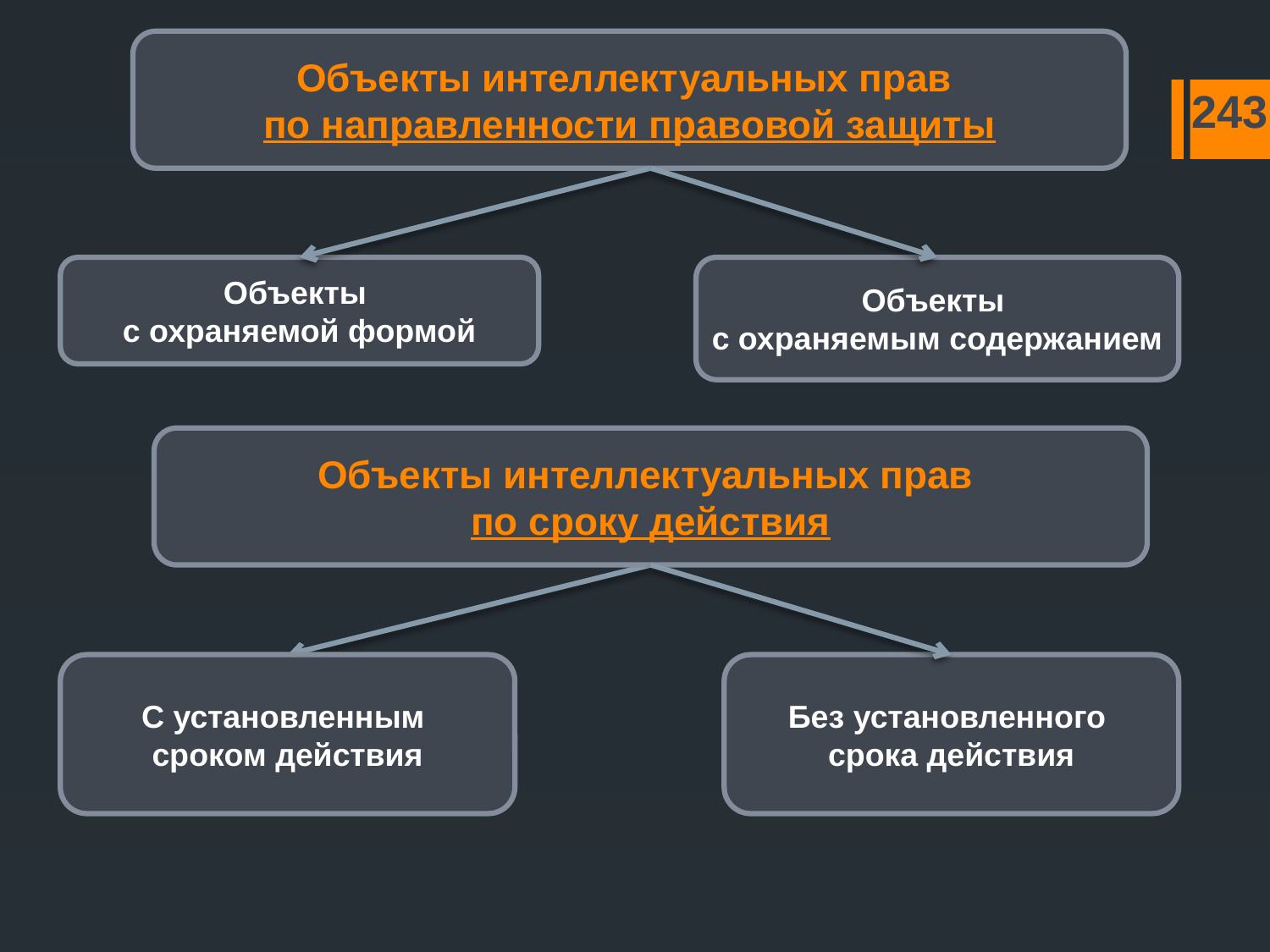

Объекты интеллектуальных прав
по направленности правовой защиты
243
Объекты
с охраняемой формой
Объекты
с охраняемым содержанием
Объекты интеллектуальных прав
по сроку действия
С установленным
сроком действия
Без установленного
срока действия